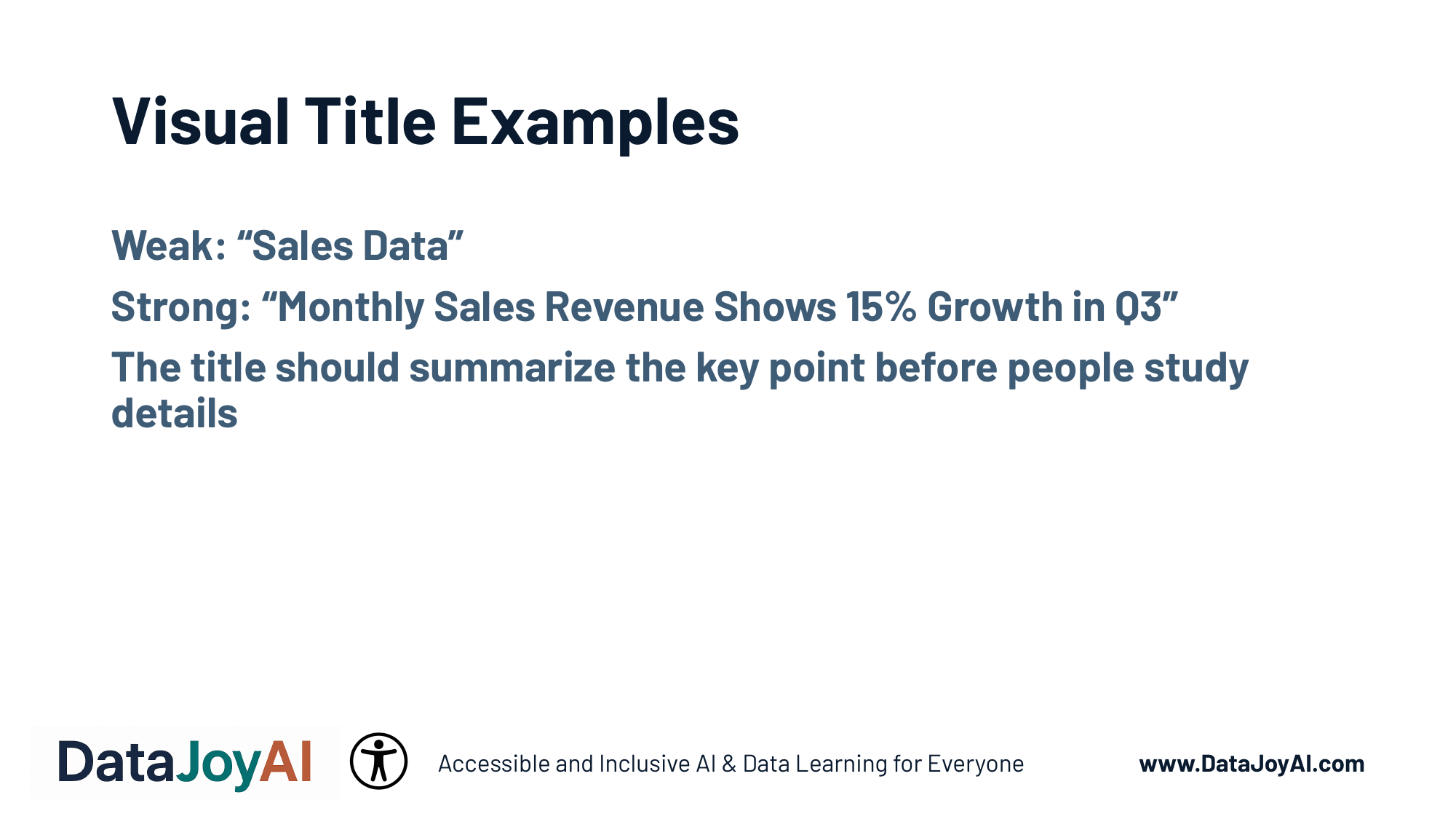

# Visual Title Examples
Weak: “Sales Data”
Strong: “Monthly Sales Revenue Shows 15% Growth in Q3”
The title should summarize the key point before people study details